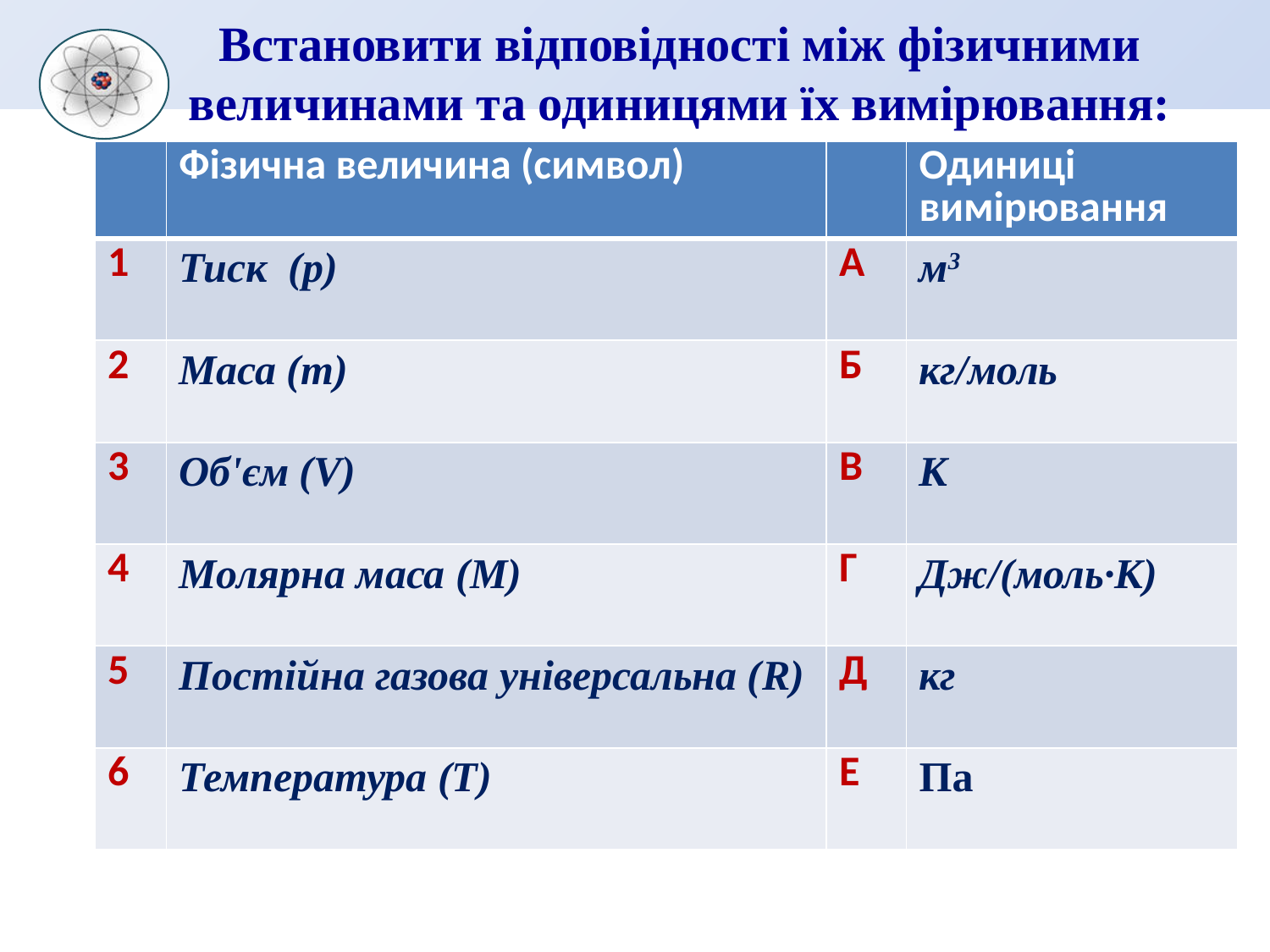

#
Встановити відповідності між фізичними величинами та одиницями їх вимірювання:
|  | Фізична величина (символ) |  | Одиниці вимірювання |
| --- | --- | --- | --- |
| 1 | Тиск (p) | А | м3 |
| 2 | Маса (m) | Б | кг/моль |
| 3 | Об'єм (V) | В | К |
| 4 | Молярна маса (M) | Г | Дж/(моль·К) |
| 5 | Постійна газова універсальна (R) | Д | кг |
| 6 | Температура (T) | Е | Па |